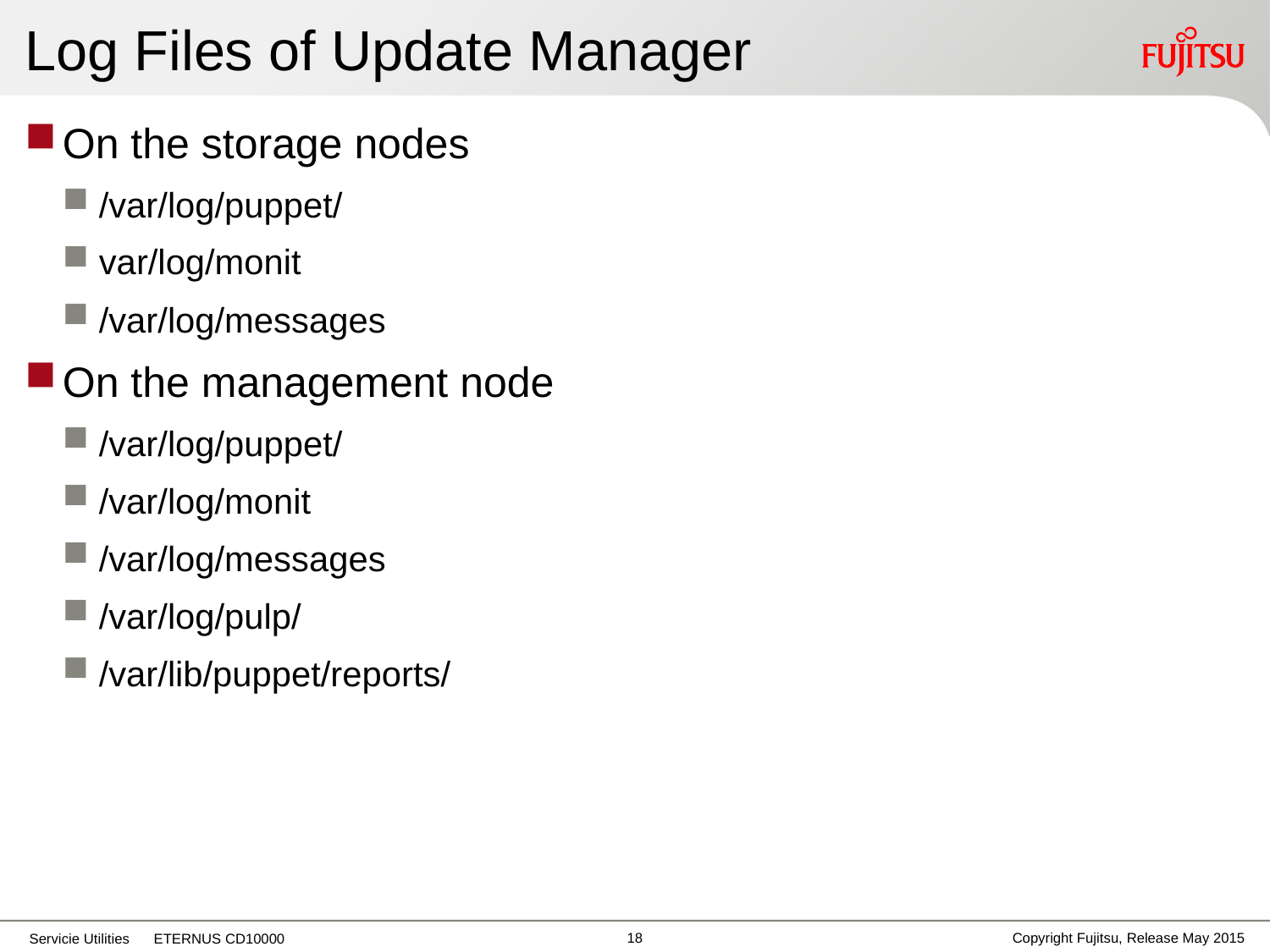

# Log Files of Update Manager
On the storage nodes
/var/log/puppet/
var/log/monit
/var/log/messages
On the management node
/var/log/puppet/
/var/log/monit
/var/log/messages
/var/log/pulp/
/var/lib/puppet/reports/
18
Copyright Fujitsu, Release May 2015
Servicie Utilities      ETERNUS CD10000